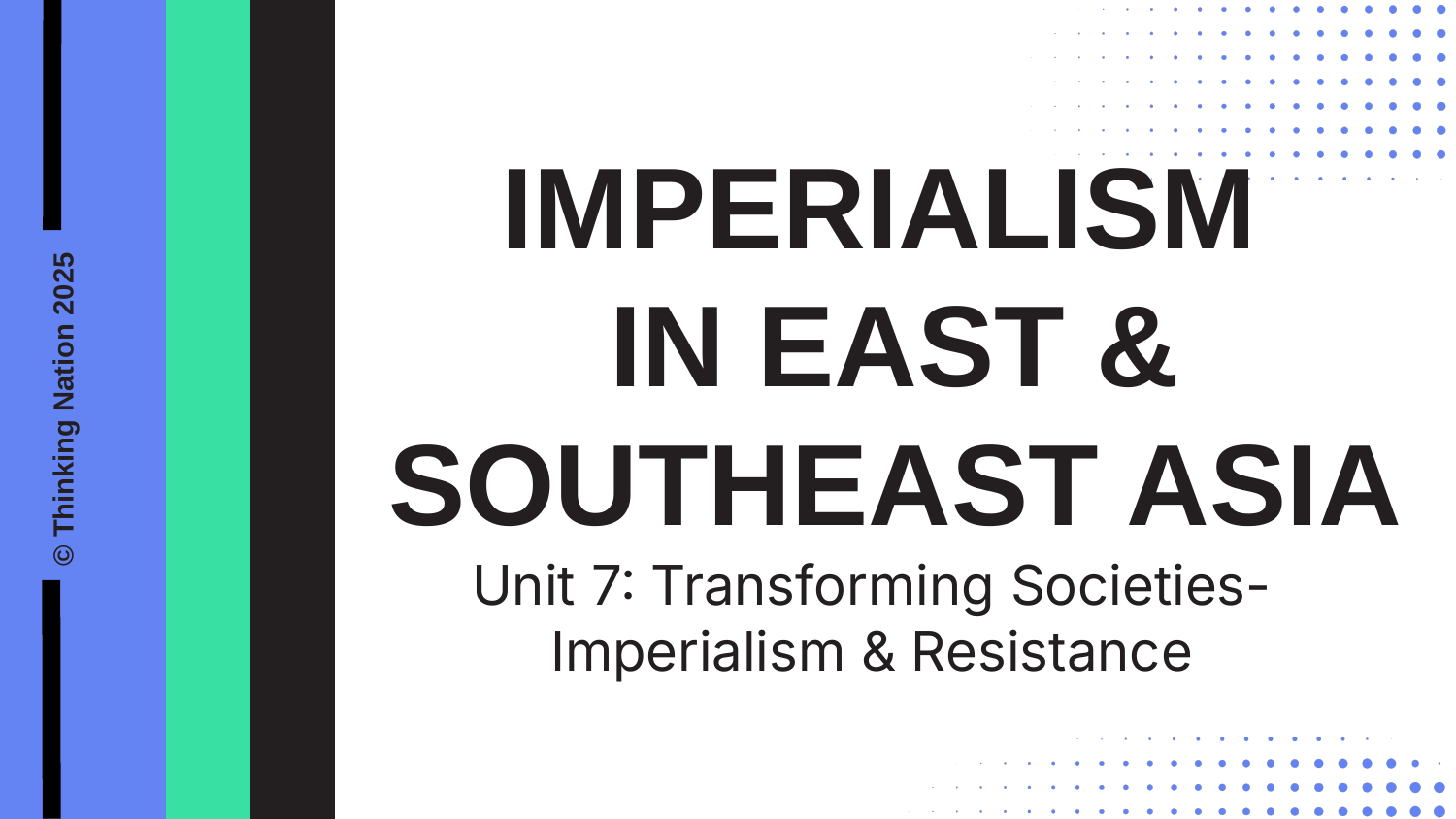

IMPERIALISM
IN EAST & SOUTHEAST ASIA
© Thinking Nation 2025
Unit 7: Transforming Societies- Imperialism & Resistance